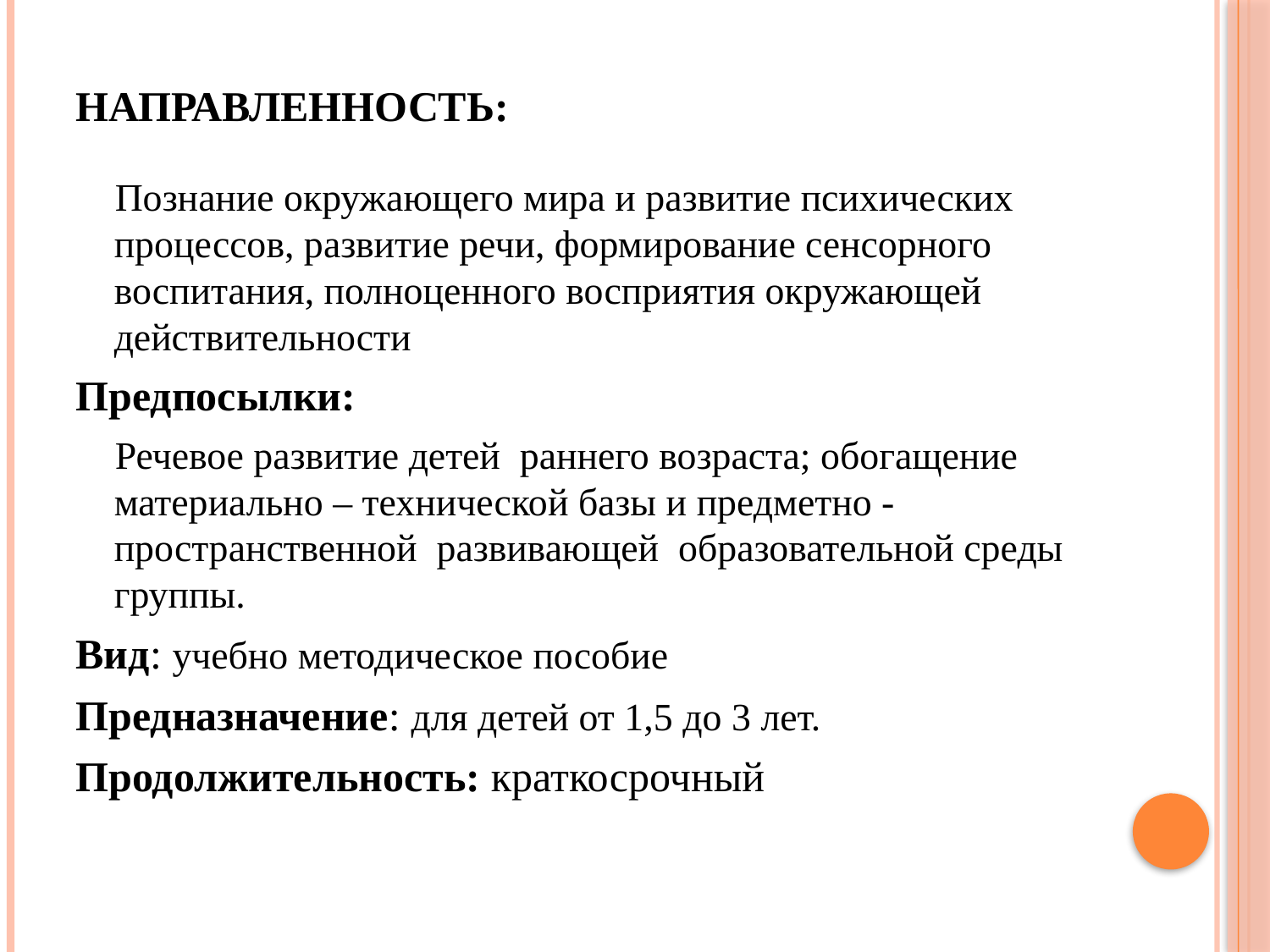

# Направленность:
    Познание окружающего мира и развитие психических процессов, развитие речи, формирование сенсорного воспитания, полноценного восприятия окружающей действительности
Предпосылки:
    Речевое развитие детей  раннего возраста; обогащение материально – технической базы и предметно - пространственной  развивающей  образовательной среды группы.
Вид: учебно методическое пособие
Предназначение: для детей от 1,5 до 3 лет.
Продолжительность: краткосрочный